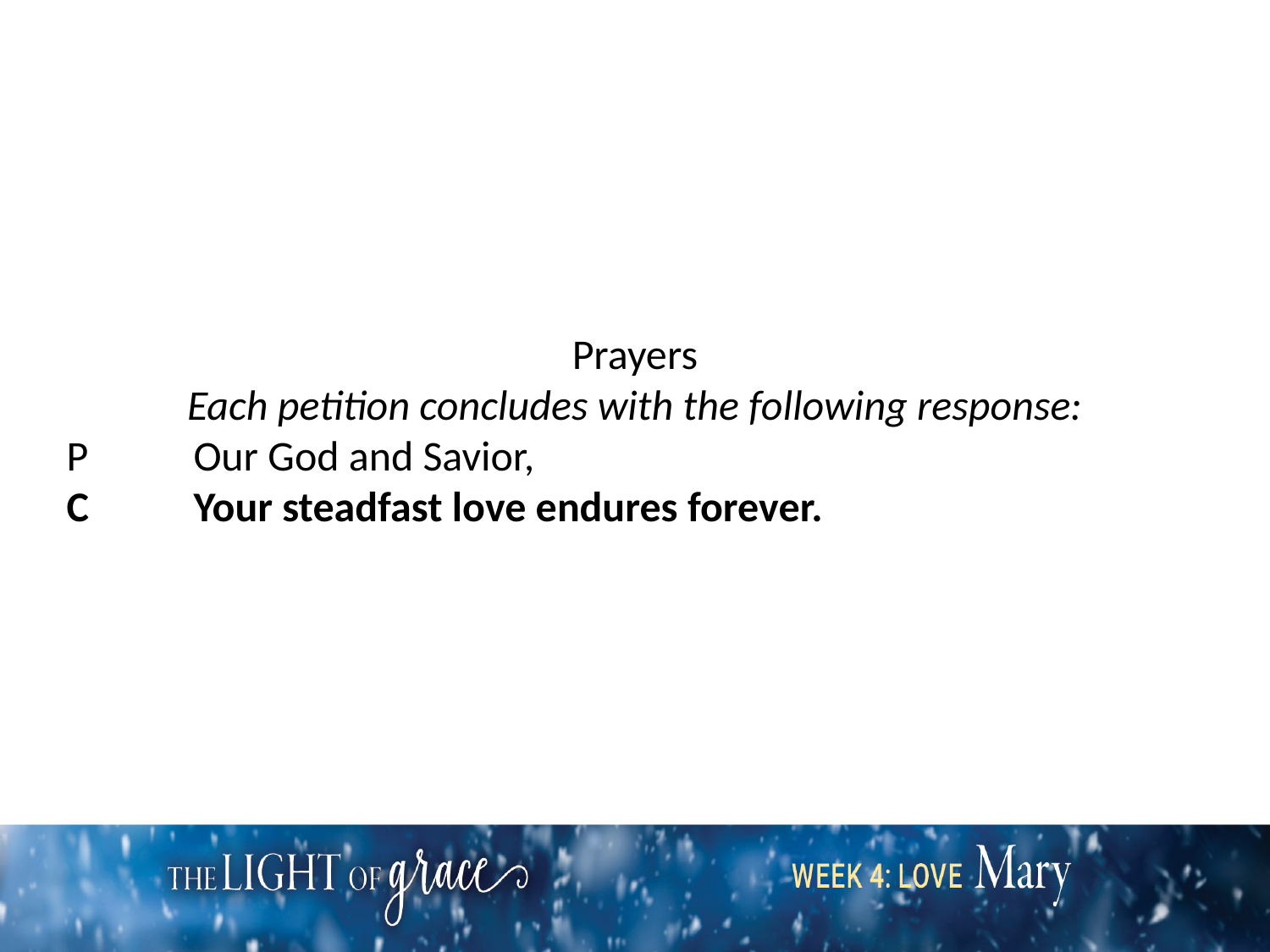

Prayers
Each petition concludes with the following response:
P	Our God and Savior,
C	Your steadfast love endures forever.